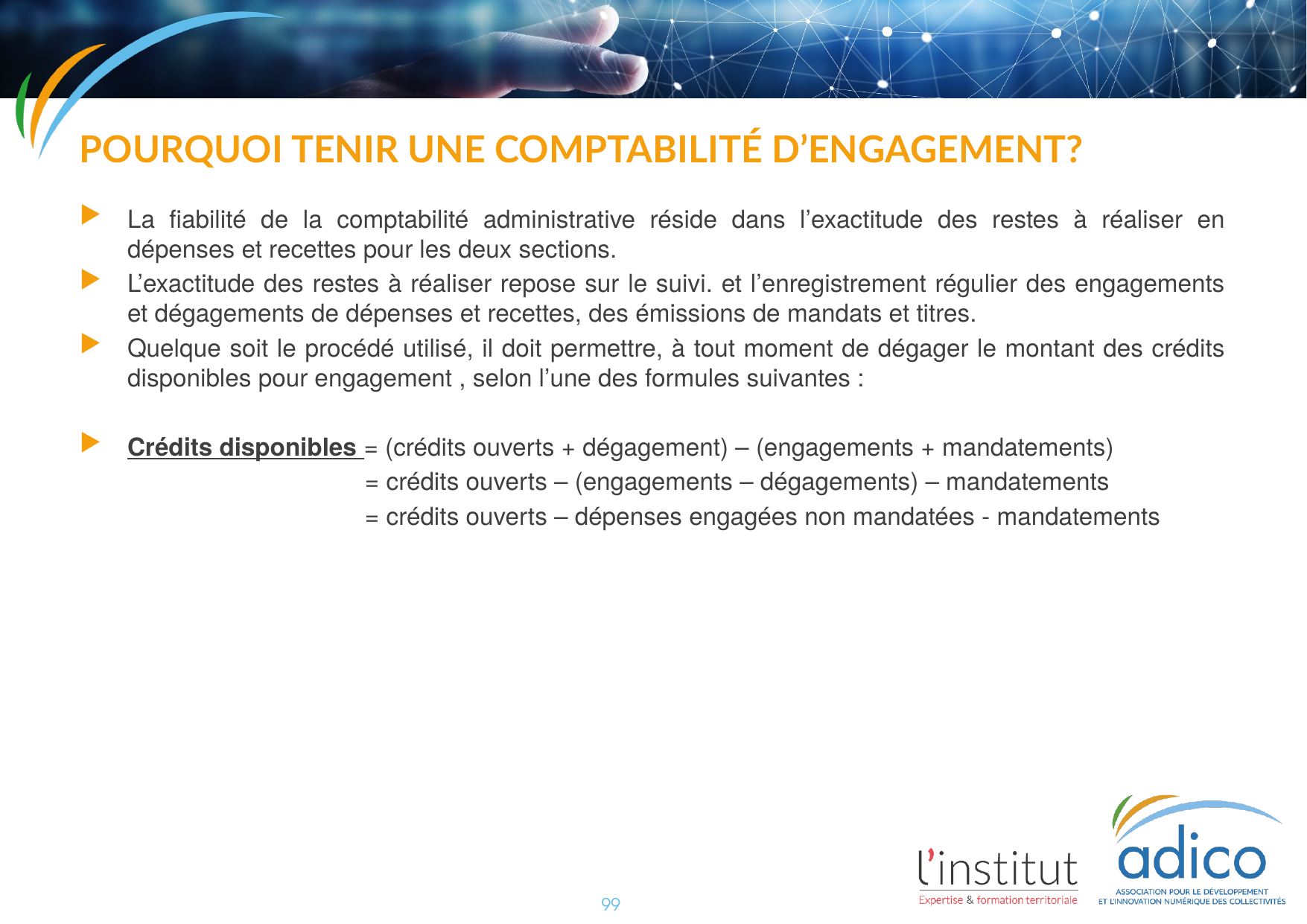

# Pourquoi tenir une comptabilité d’engagement?
La fiabilité de la comptabilité administrative réside dans l’exactitude des restes à réaliser en dépenses et recettes pour les deux sections.
L’exactitude des restes à réaliser repose sur le suivi. et l’enregistrement régulier des engagements et dégagements de dépenses et recettes, des émissions de mandats et titres.
Quelque soit le procédé utilisé, il doit permettre, à tout moment de dégager le montant des crédits disponibles pour engagement , selon l’une des formules suivantes :

Crédits disponibles = (crédits ouverts + dégagement) – (engagements + mandatements)
		         = crédits ouverts – (engagements – dégagements) – mandatements
		         = crédits ouverts – dépenses engagées non mandatées - mandatements